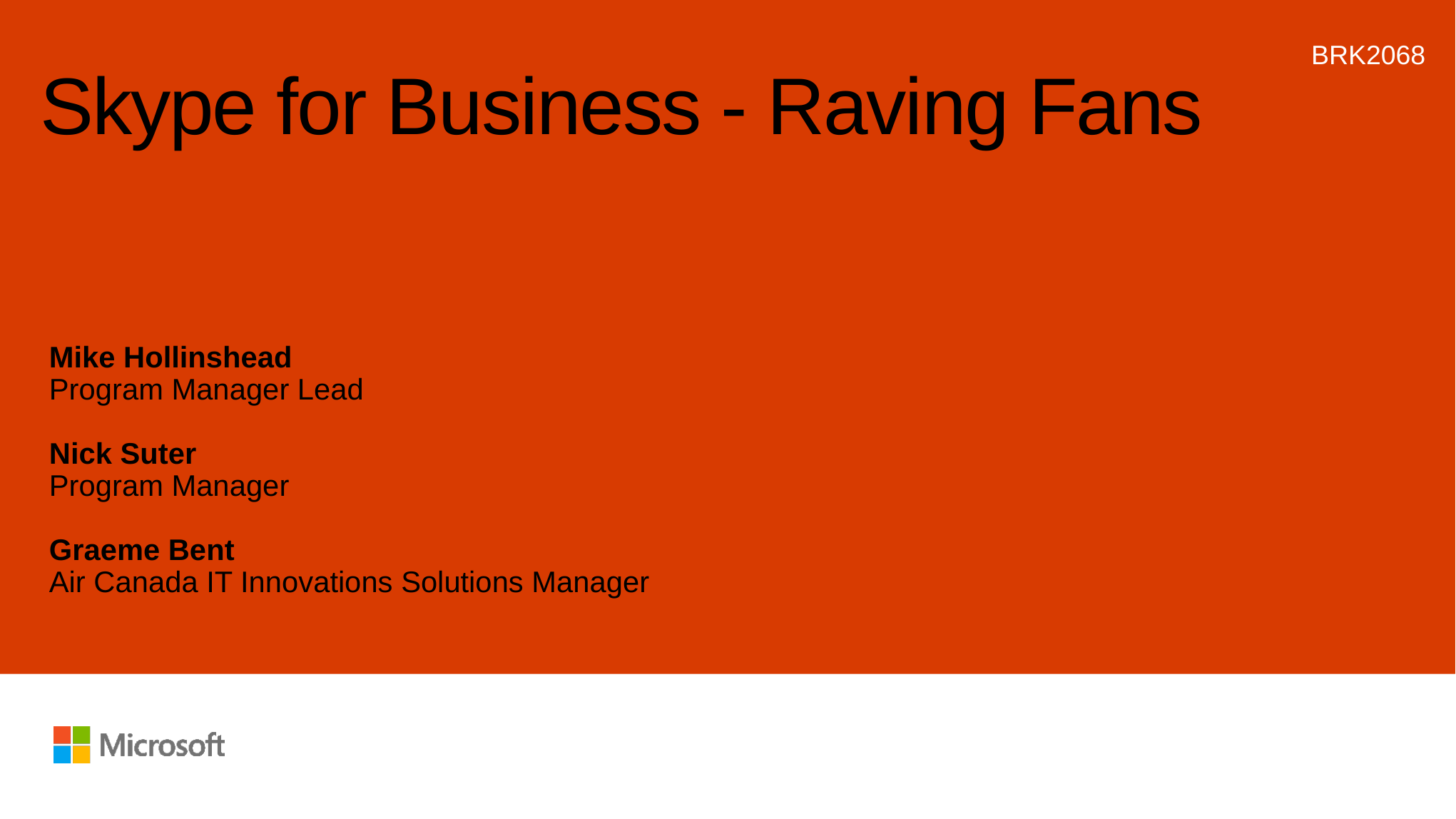

BRK2068
# Skype for Business - Raving Fans
Mike Hollinshead
Program Manager Lead

Nick Suter
Program Manager

Graeme Bent
Air Canada IT Innovations Solutions Manager